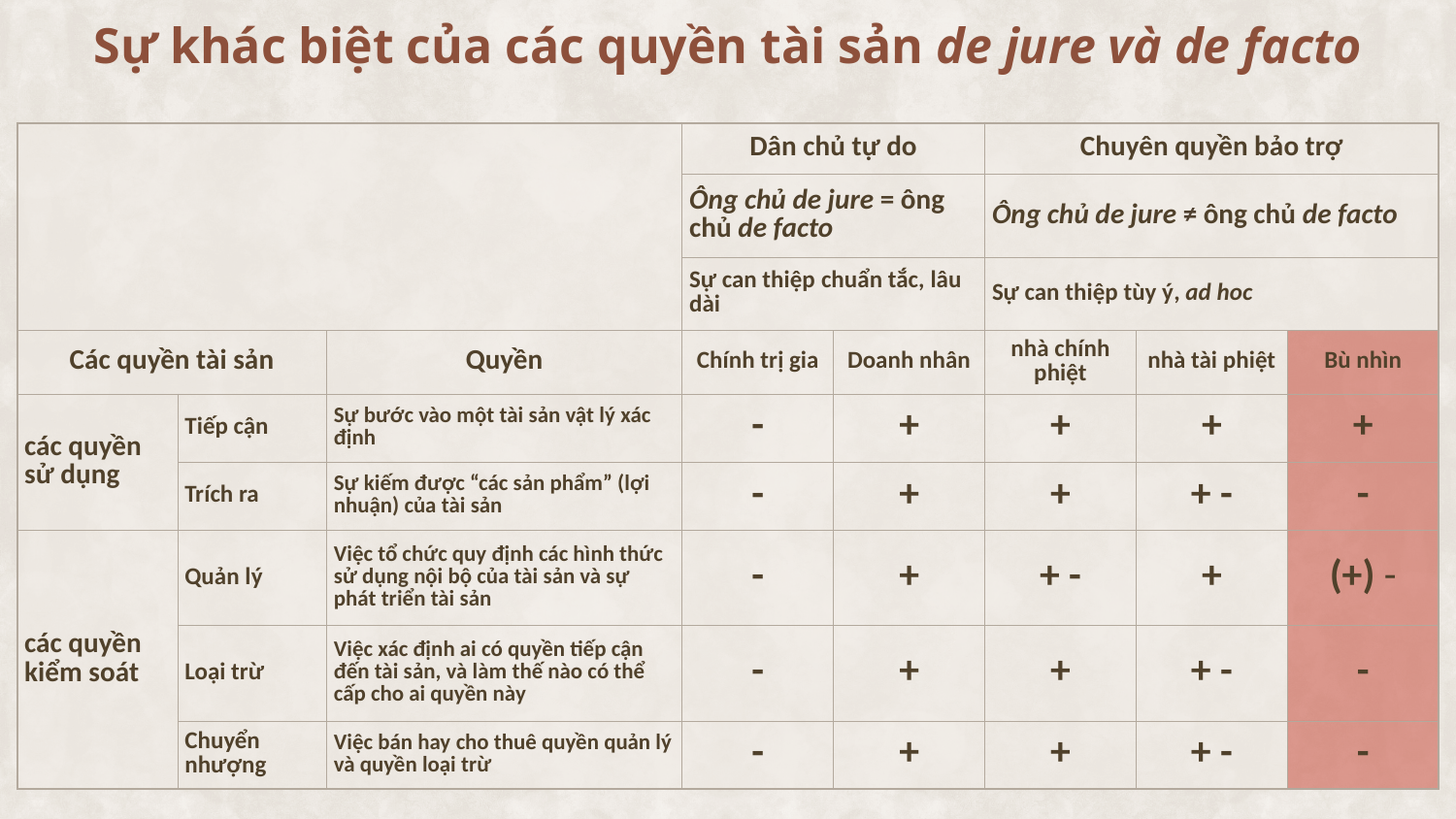

# Sự khác biệt của các quyền tài sản de jure và de facto
|  |  |  | Dân chủ tự do |  | Chuyên quyền bảo trợ |  |  |
| --- | --- | --- | --- | --- | --- | --- | --- |
|  |  |  | Ông chủ de jure = ông chủ de facto |  | Ông chủ de jure ≠ ông chủ de facto |  |  |
|  |  |  | Sự can thiệp chuẩn tắc, lâu dài |  | Sự can thiệp tùy ý, ad hoc |  |  |
| Các quyền tài sản |  | Quyền | Chính trị gia | Doanh nhân | nhà chính phiệt | nhà tài phiệt | Bù nhìn |
| các quyền sử dụng | Tiếp cận | Sự bước vào một tài sản vật lý xác định | - | + | + | + | + |
|  | Trích ra | Sự kiếm được “các sản phẩm” (lợi nhuận) của tài sản | - | + | + | + - | - |
| các quyền kiểm soát | Quản lý | Việc tổ chức quy định các hình thức sử dụng nội bộ của tài sản và sự phát triển tài sản | - | + | + - | + | (+) - |
|  | Loại trừ | Việc xác định ai có quyền tiếp cận đến tài sản, và làm thế nào có thể cấp cho ai quyền này | - | + | + | + - | - |
|  | Chuyển nhượng | Việc bán hay cho thuê quyền quản lý và quyền loại trừ | - | + | + | + - | - |